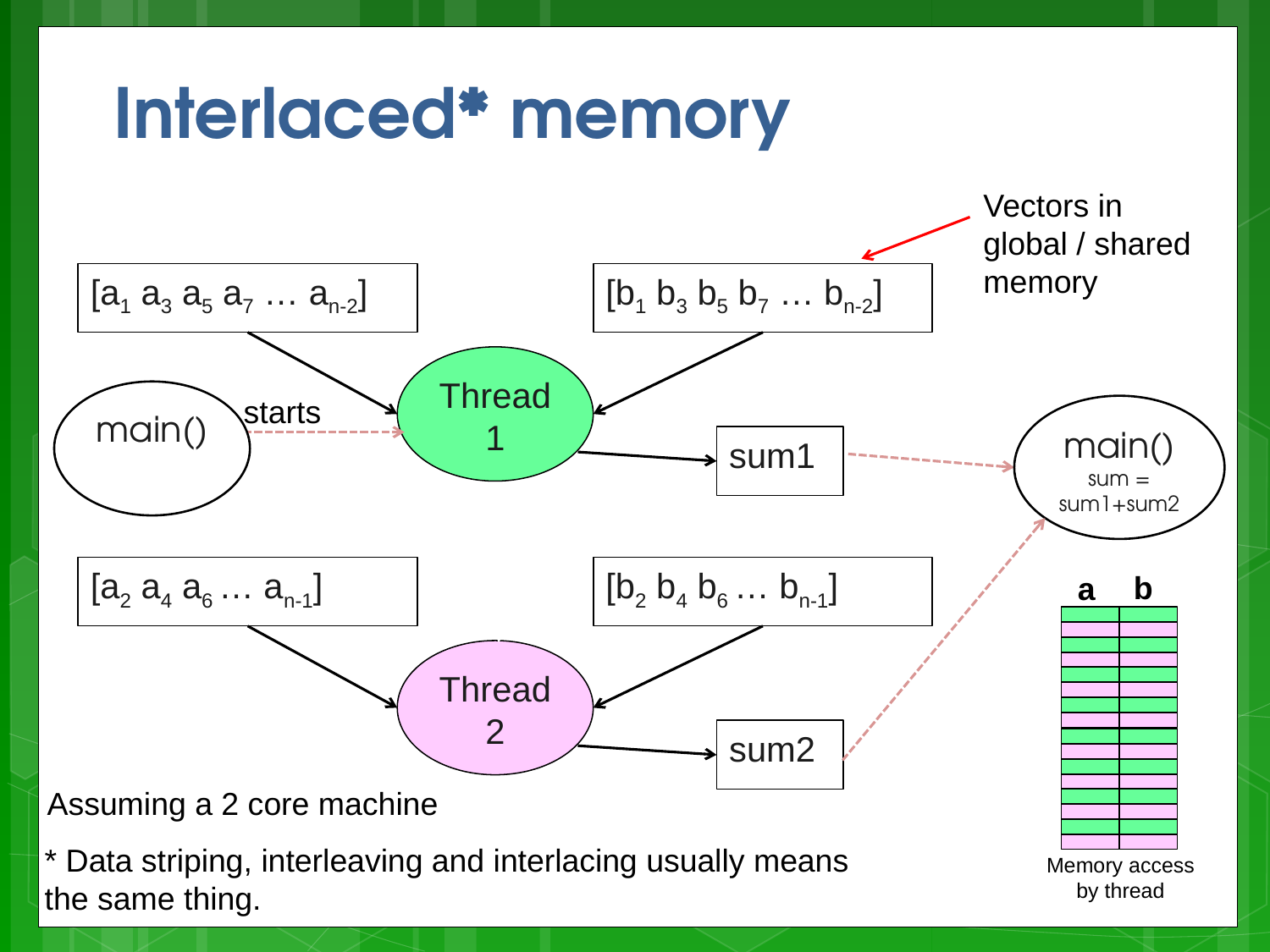

# Interlaced* memory
Vectors in
global / shared
memory
[a1 a3 a5 a7 … an-2]
[b1 b3 b5 b7 … bn-2]
Thread 1
main()
starts
main()
sum = sum1+sum2
sum1

[a2 a4 a6 … an-1]
[b2 b4 b6 … bn-1]
b
a

Thread 2

sum2

Assuming a 2 core machine

* Data striping, interleaving and interlacing usually means
the same thing.
Memory access by thread